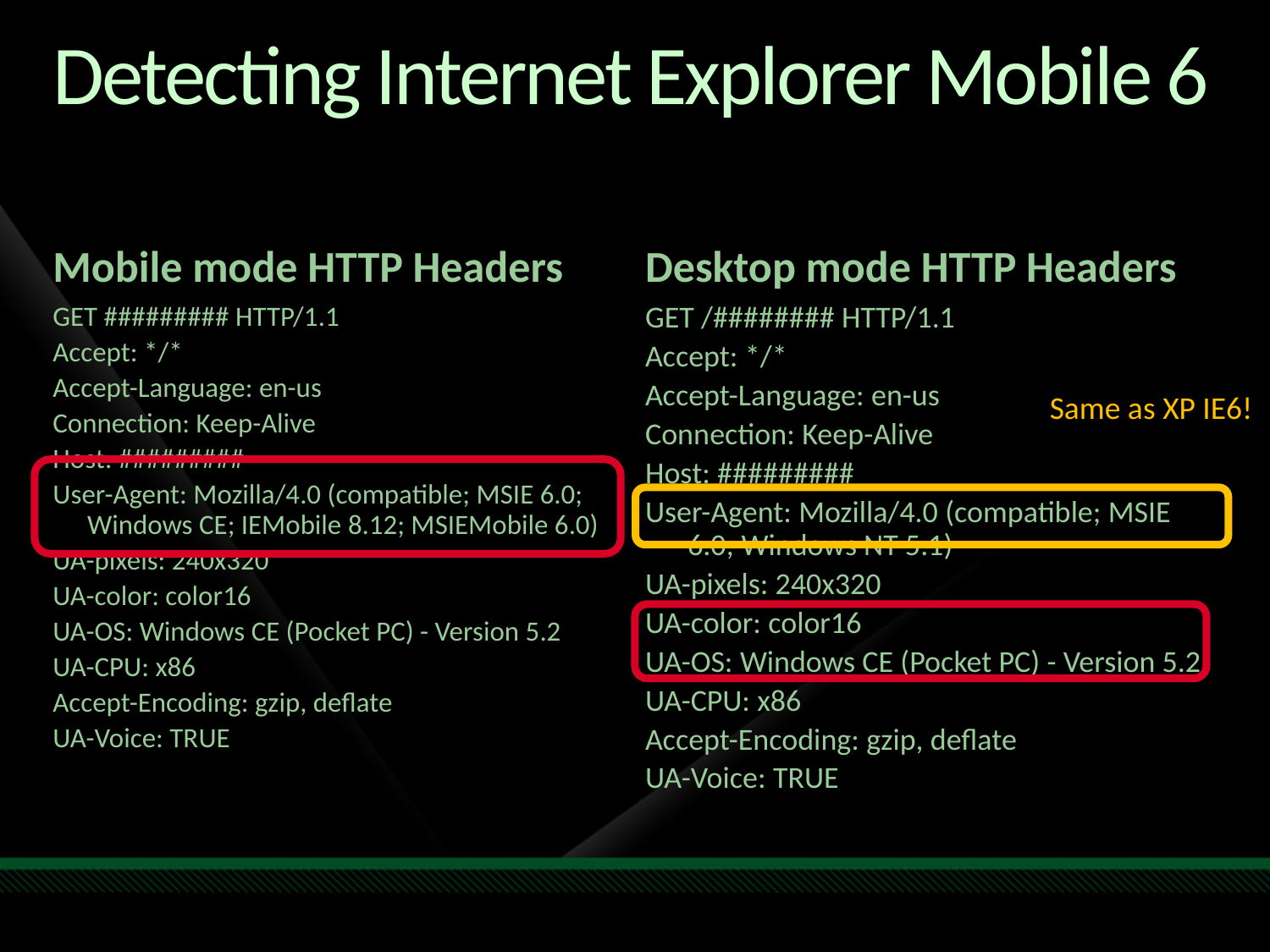

# Detecting Internet Explorer Mobile 6
Mobile mode HTTP Headers
Desktop mode HTTP Headers
GET ######### HTTP/1.1
Accept: */*
Accept-Language: en-us
Connection: Keep-Alive
Host: #########
User-Agent: Mozilla/4.0 (compatible; MSIE 6.0; Windows CE; IEMobile 8.12; MSIEMobile 6.0)
UA-pixels: 240x320
UA-color: color16
UA-OS: Windows CE (Pocket PC) - Version 5.2
UA-CPU: x86
Accept-Encoding: gzip, deflate
UA-Voice: TRUE

GET /######## HTTP/1.1
Accept: */*
Accept-Language: en-us
Connection: Keep-Alive
Host: #########
User-Agent: Mozilla/4.0 (compatible; MSIE 6.0; Windows NT 5.1)
UA-pixels: 240x320
UA-color: color16
UA-OS: Windows CE (Pocket PC) - Version 5.2
UA-CPU: x86
Accept-Encoding: gzip, deflate
UA-Voice: TRUE

Same as XP IE6!